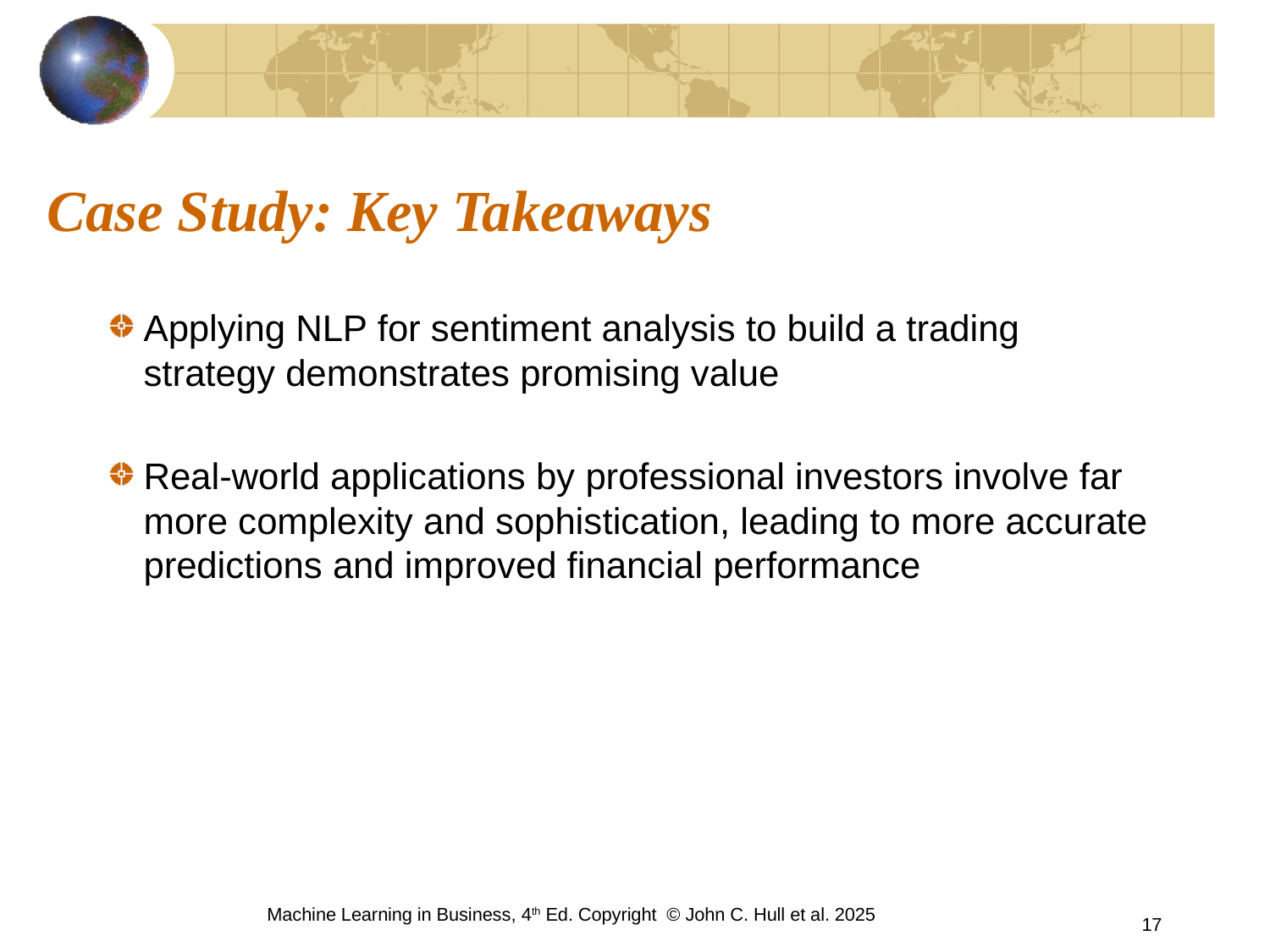

# Case Study: Key Takeaways
Applying NLP for sentiment analysis to build a trading strategy demonstrates promising value

Real-world applications by professional investors involve far more complexity and sophistication, leading to more accurate predictions and improved financial performance
Machine Learning in Business, 4th Ed. Copyright  © John C. Hull et al. 2025
17